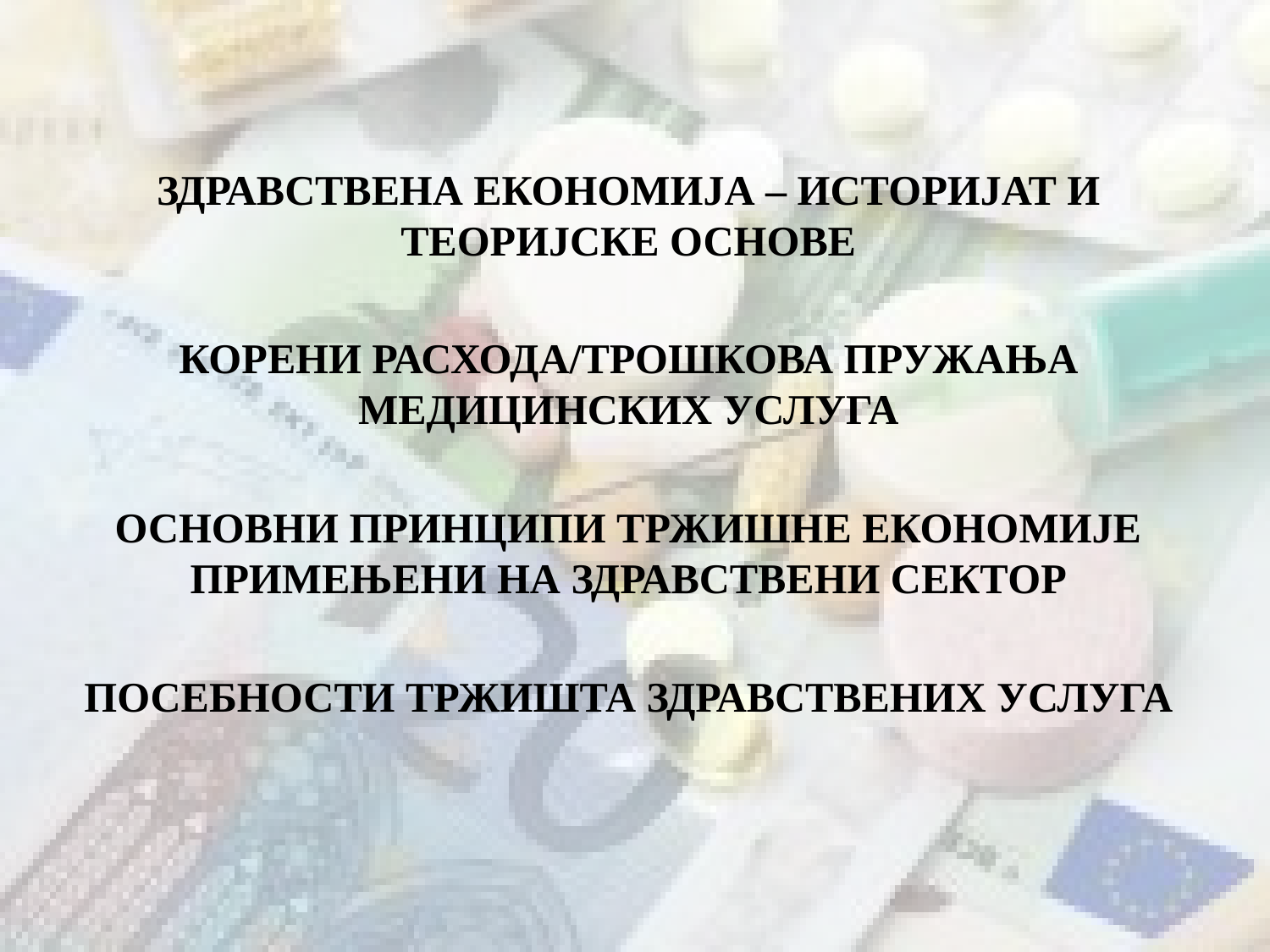

ЗДРАВСТВЕНА ЕКОНОМИЈА – ИСТОРИЈАТ И ТЕОРИЈСКЕ ОСНОВЕ

КОРЕНИ РАСХОДА/ТРОШКОВА ПРУЖАЊА МЕДИЦИНСКИХ УСЛУГА

ОСНОВНИ ПРИНЦИПИ ТРЖИШНЕ ЕКОНОМИЈЕ ПРИМЕЊЕНИ НА ЗДРАВСТВЕНИ СЕКТОР

ПОСЕБНОСТИ ТРЖИШТА ЗДРАВСТВЕНИХ УСЛУГА